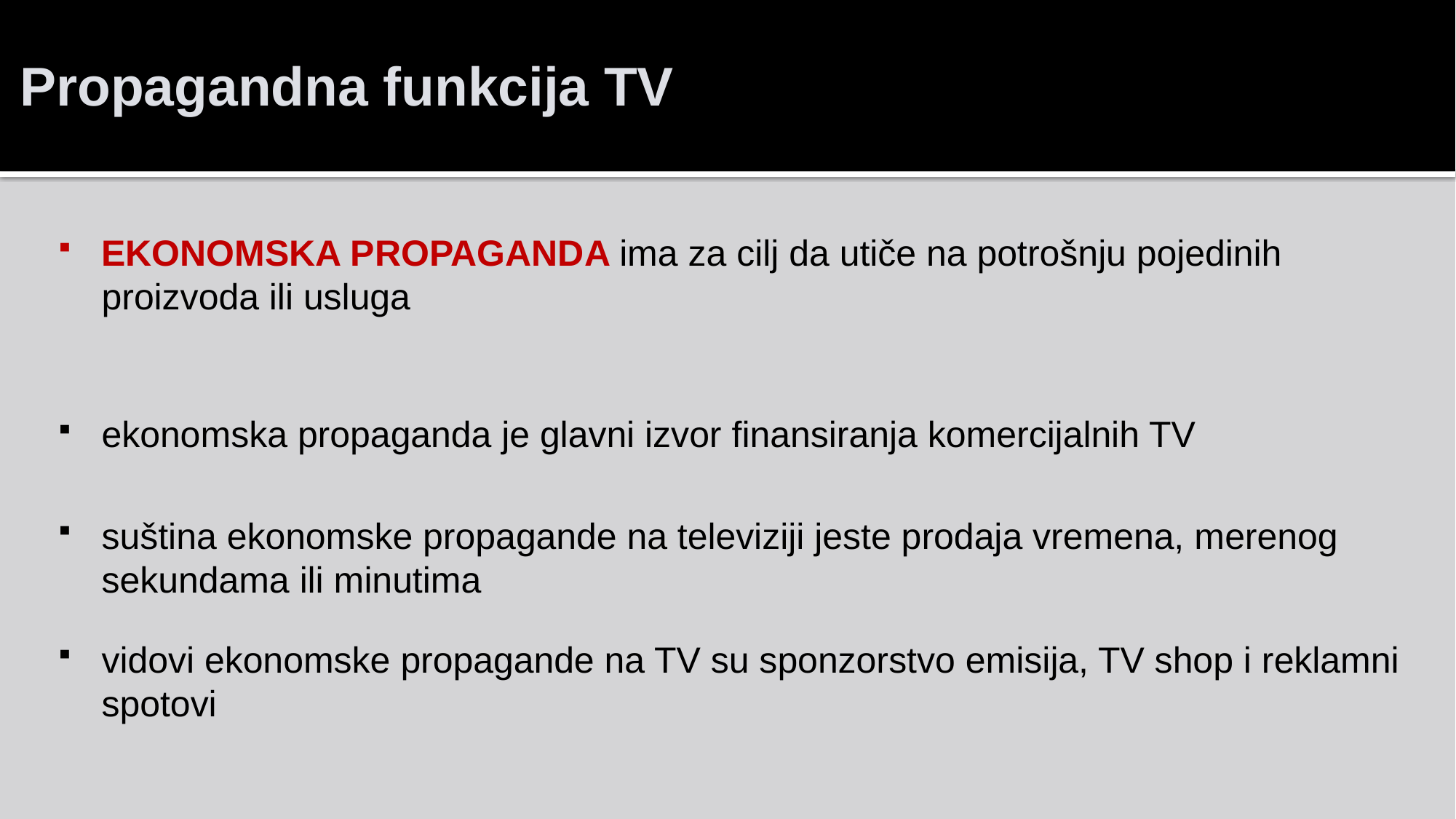

# Propagandna funkcija TV

EKONOMSKA PROPAGANDA ima za cilj da utiče na potrošnju pojedinih proizvoda ili usluga

ekonomska propaganda je glavni izvor finansiranja komercijalnih TV

suština ekonomske propagande na televiziji jeste prodaja vremena, merenog sekundama ili minutima

vidovi ekonomske propagande na TV su sponzorstvo emisija, TV shop i reklamni spotovi